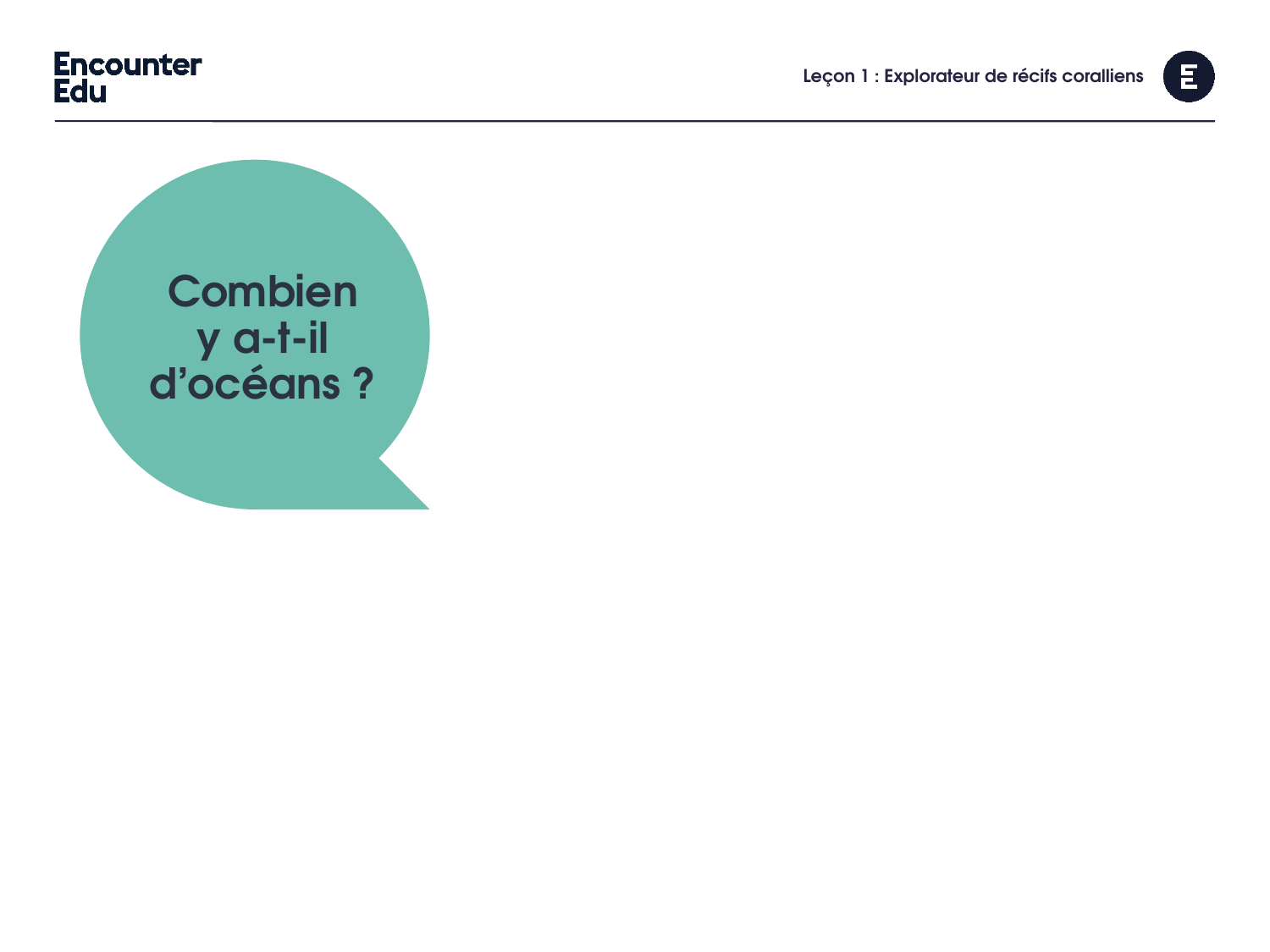

# Leçon 1 : Explorateur de récifs coralliens

Combien
y a-t-il d’océans ?